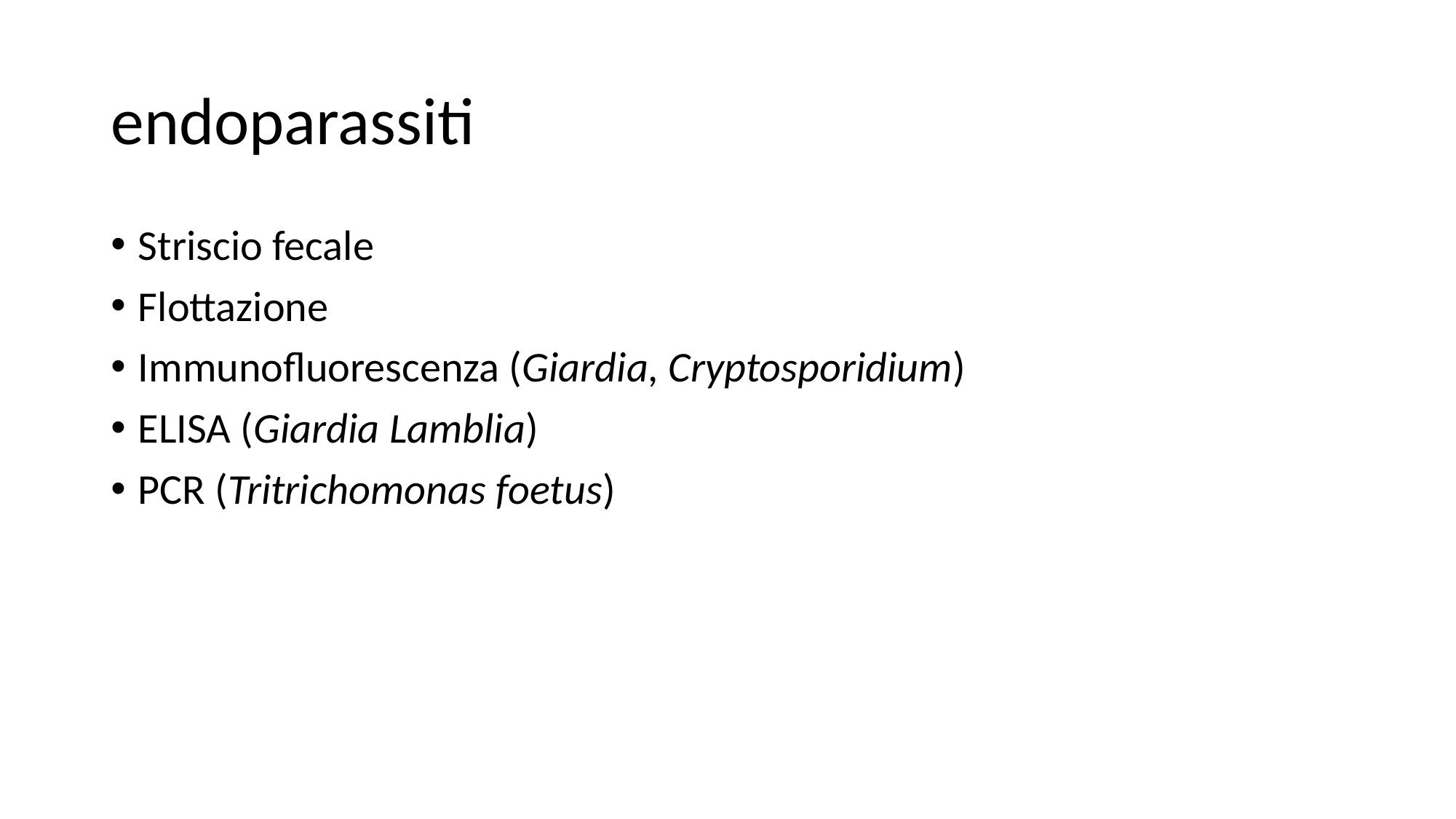

# endoparassiti
Striscio fecale
Flottazione
Immunofluorescenza (Giardia, Cryptosporidium)
ELISA (Giardia Lamblia)
PCR (Tritrichomonas foetus)